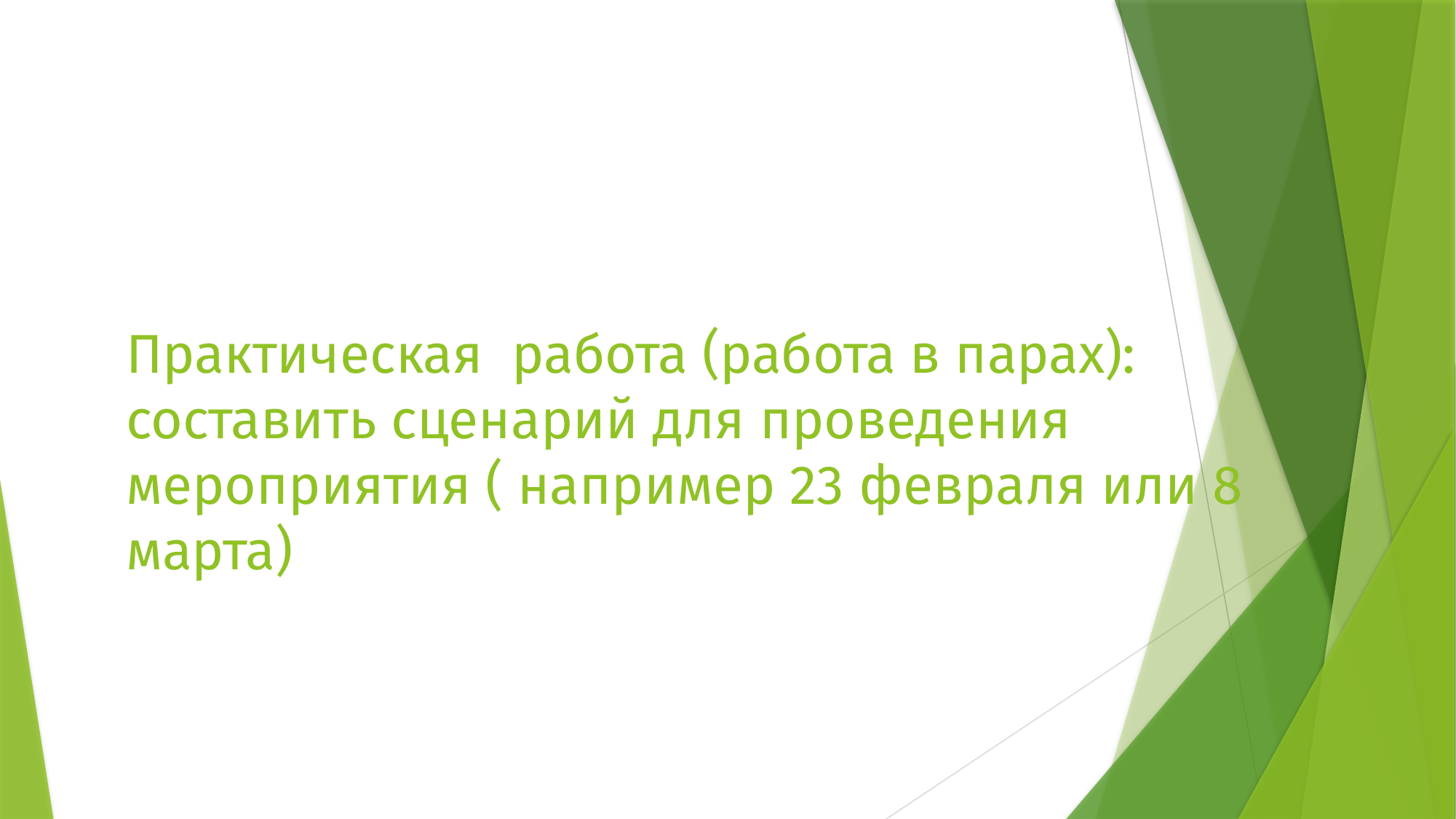

# Практическая  работа (работа в парах): составить сценарий для проведения мероприятия ( например 23 февраля или 8 марта)